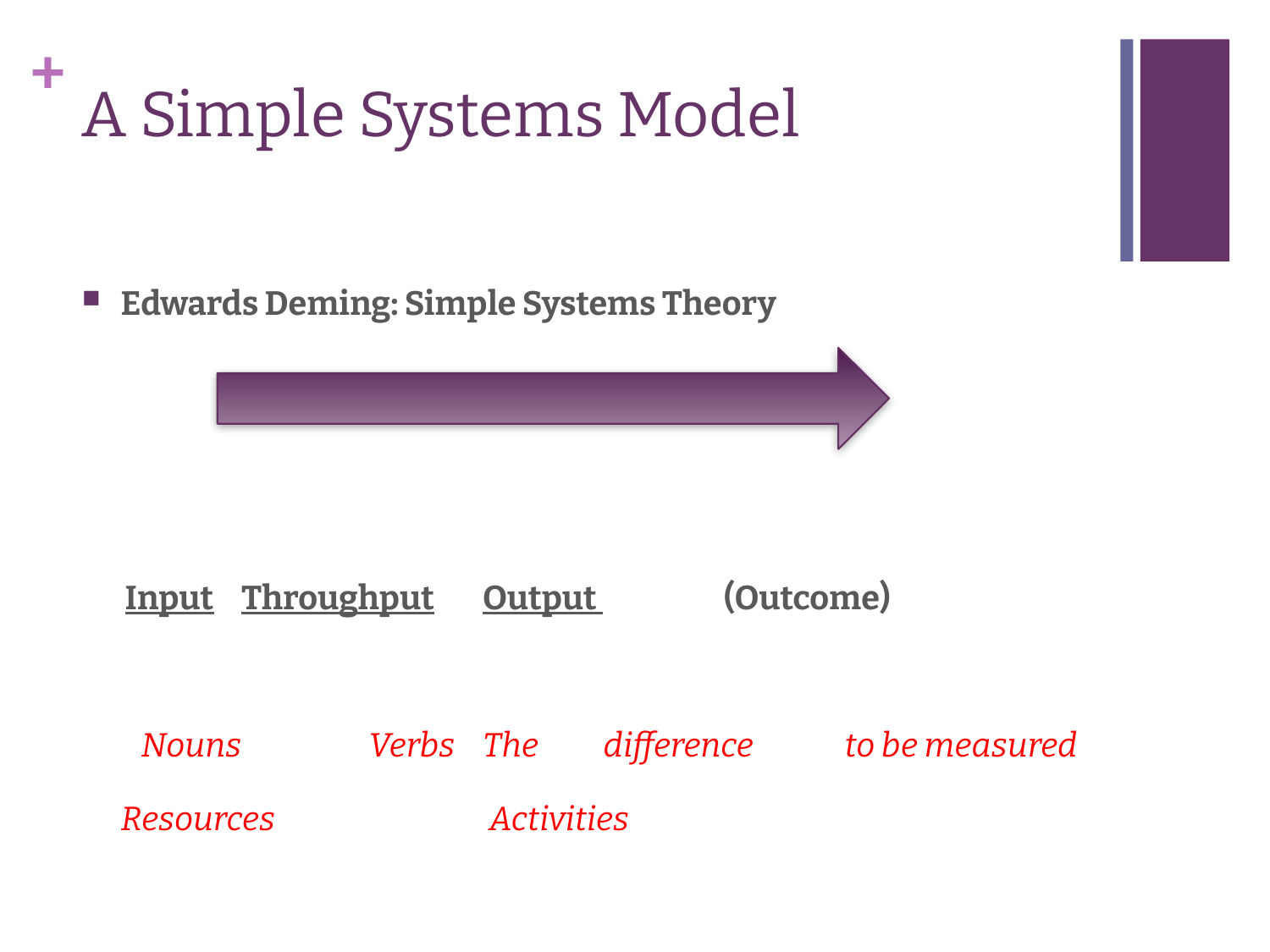

# A Simple Systems Model
Edwards Deming: Simple Systems Theory

       Input			Throughput		Output  						(Outcome)

	   Nouns		 Verbs			The 						difference 						to be measured
	Resources	   	 Activities